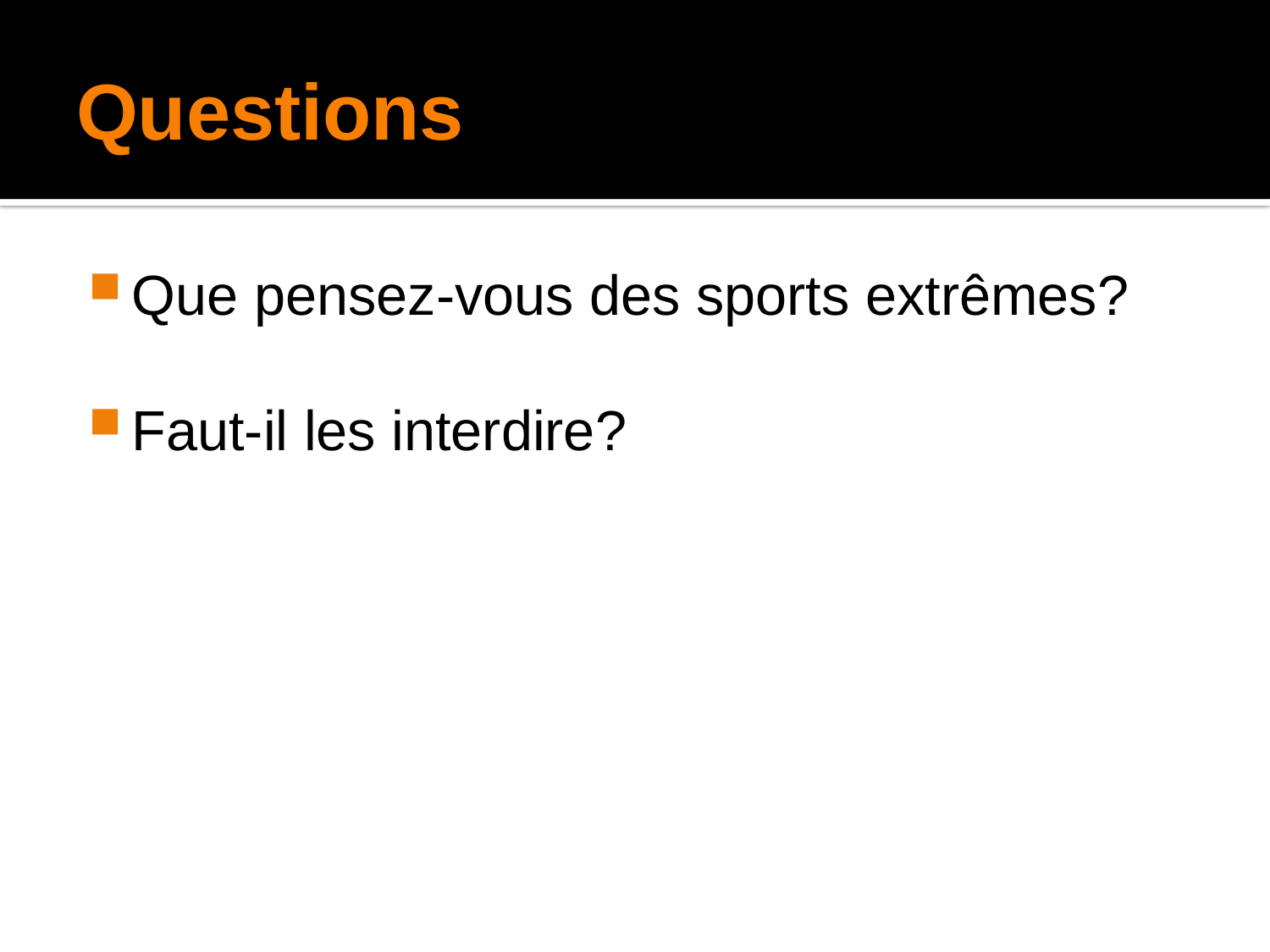

# Questions
Que pensez-vous des sports extrêmes?

Faut-il les interdire?